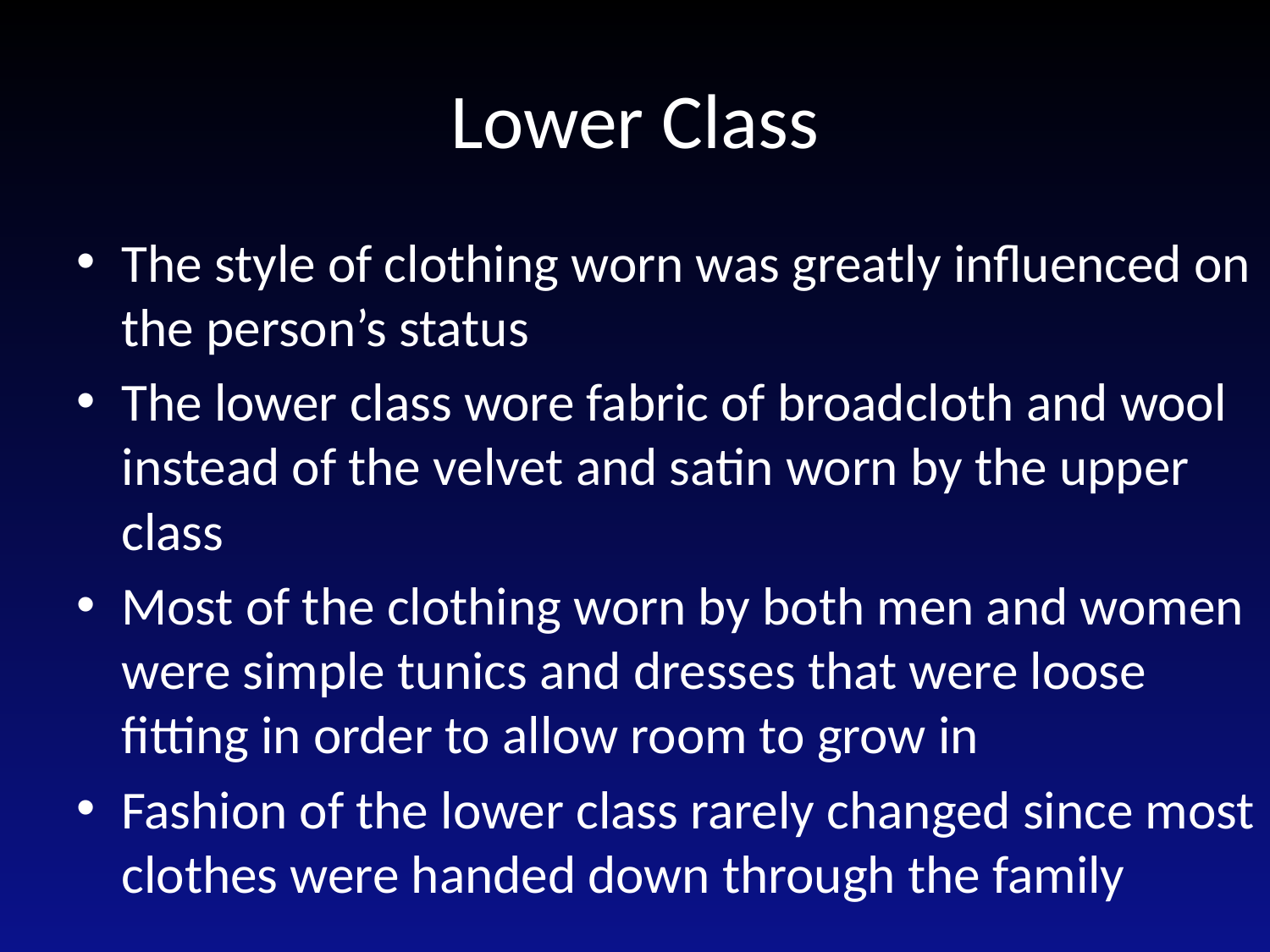

# Lower Class
The style of clothing worn was greatly influenced on the person’s status
The lower class wore fabric of broadcloth and wool instead of the velvet and satin worn by the upper class
Most of the clothing worn by both men and women were simple tunics and dresses that were loose fitting in order to allow room to grow in
Fashion of the lower class rarely changed since most clothes were handed down through the family